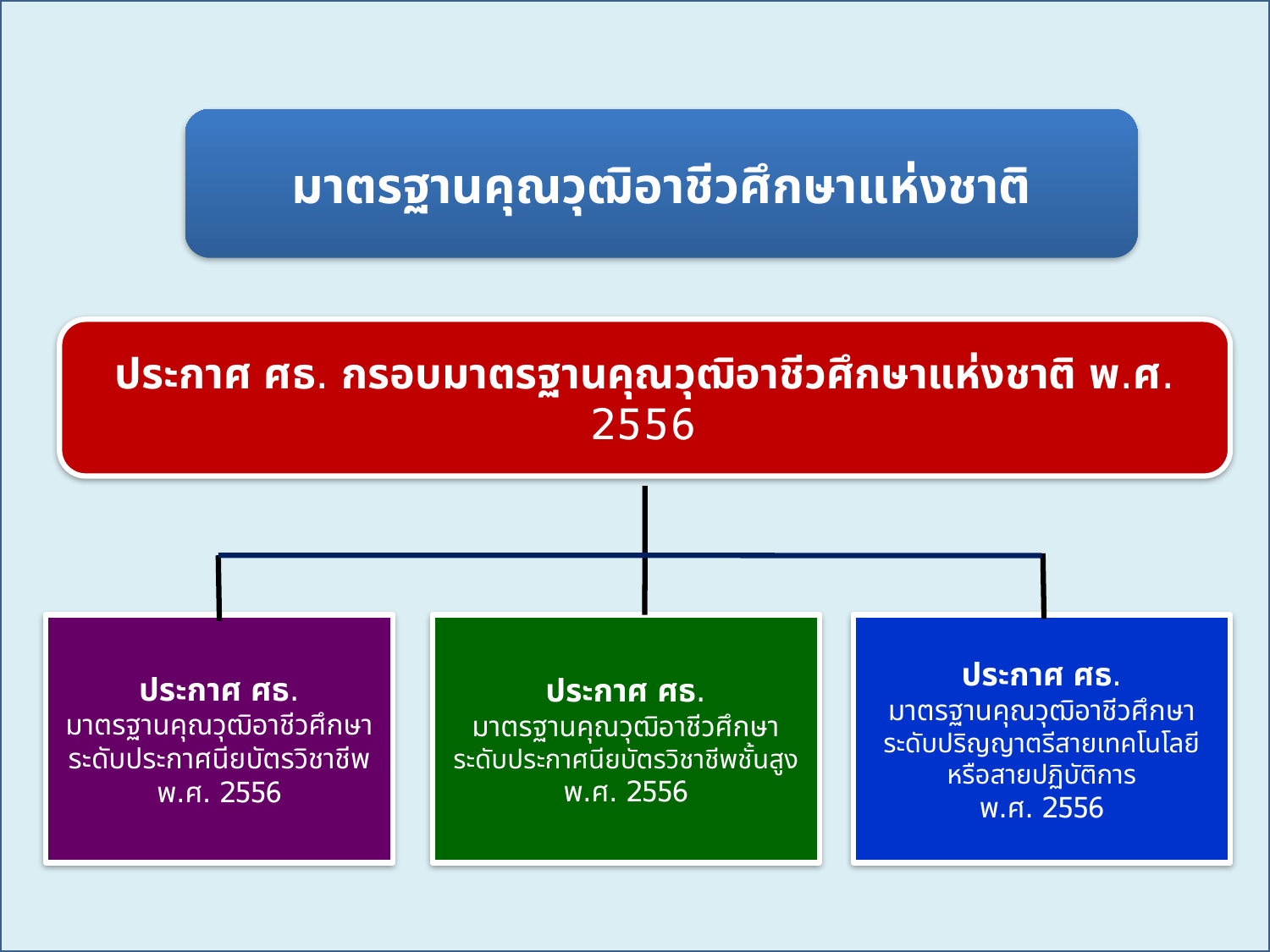

#
มาตรฐานคุณวุฒิอาชีวศึกษาแห่งชาติ

ประกาศ ศธ. กรอบมาตรฐานคุณวุฒิอาชีวศึกษาแห่งชาติ พ.ศ. 2556
ประกาศ ศธ.
มาตรฐานคุณวุฒิอาชีวศึกษา
ระดับประกาศนียบัตรวิชาชีพ พ.ศ. 2556
ประกาศ ศธ.
มาตรฐานคุณวุฒิอาชีวศึกษา
ระดับประกาศนียบัตรวิชาชีพชั้นสูง พ.ศ. 2556
ประกาศ ศธ.
มาตรฐานคุณวุฒิอาชีวศึกษา
ระดับปริญญาตรีสายเทคโนโลยีหรือสายปฏิบัติการ
พ.ศ. 2556
การประกันคุณภาพ สถาบันภาคกลาง 2 (27-28 เม.ย. 60)
12